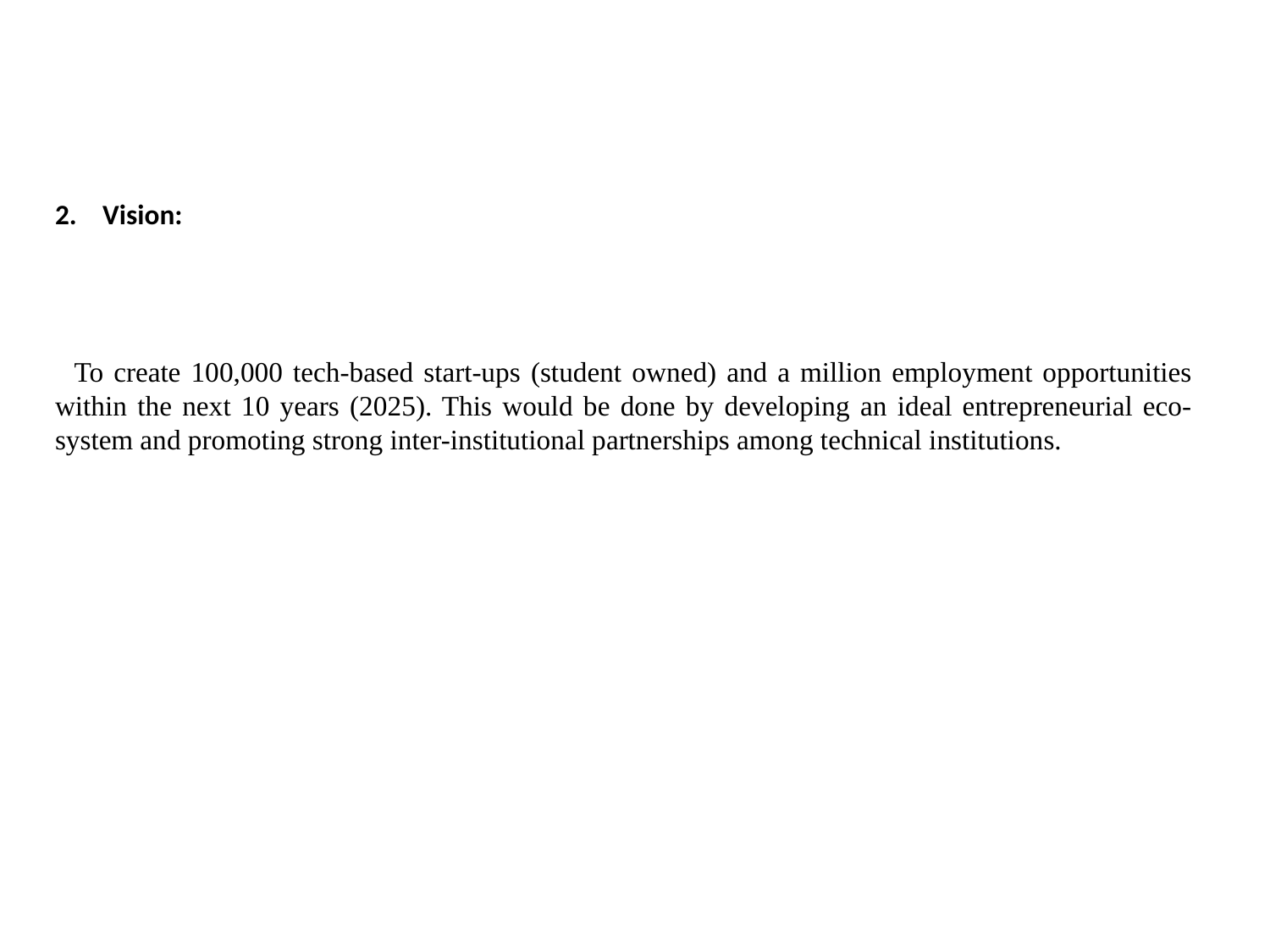

Vision:

  To create 100,000 tech-based start-ups (student owned) and a million employment opportunities within the next 10 years (2025). This would be done by developing an ideal entrepreneurial eco-system and promoting strong inter-institutional partnerships among technical institutions.